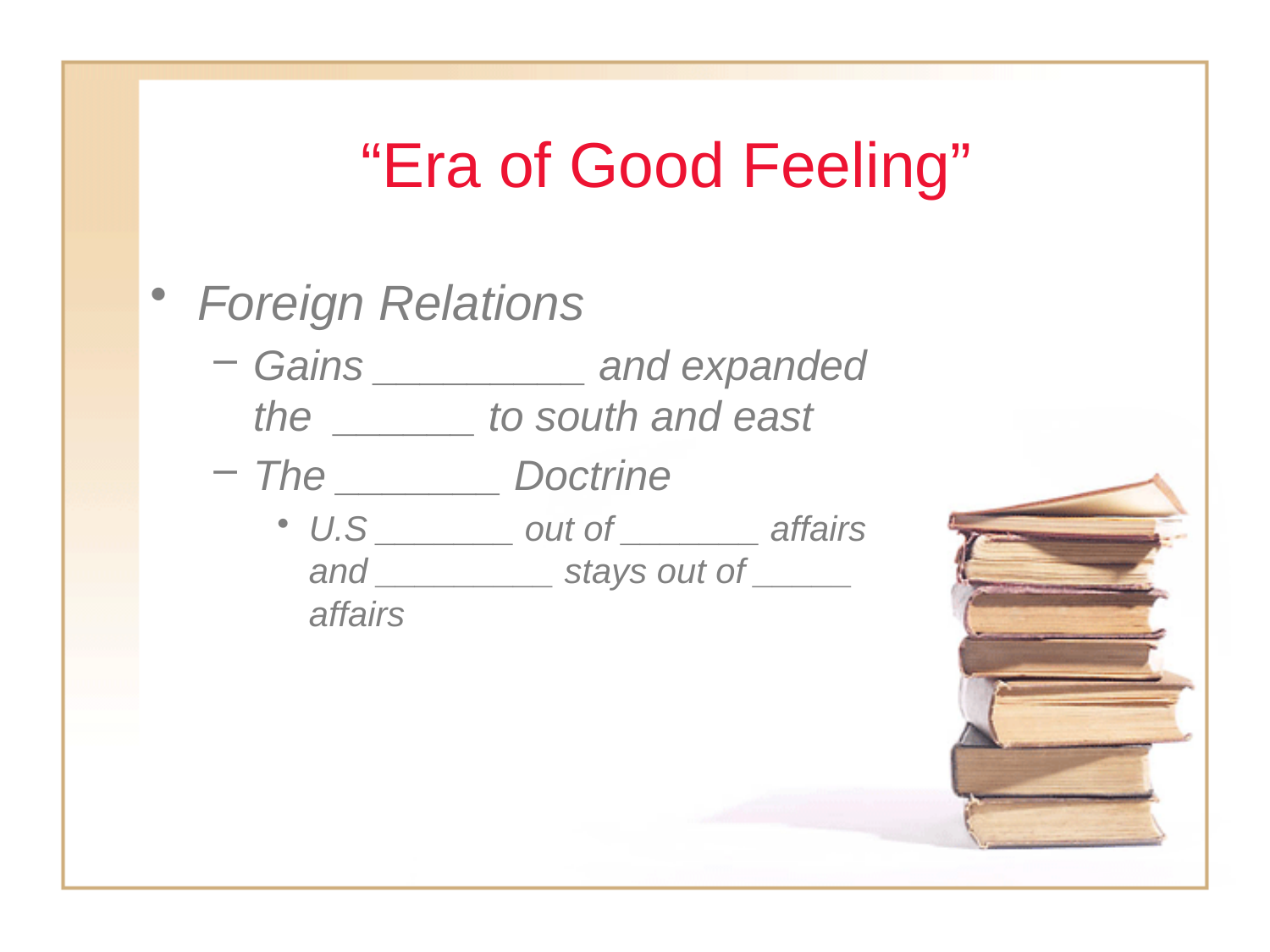

“Era of Good Feeling”

Foreign Relations
Gains _________ and expanded the  ______ to south and east
The _______ Doctrine
U.S _______ out of _______ affairs and _________ stays out of _____ affairs